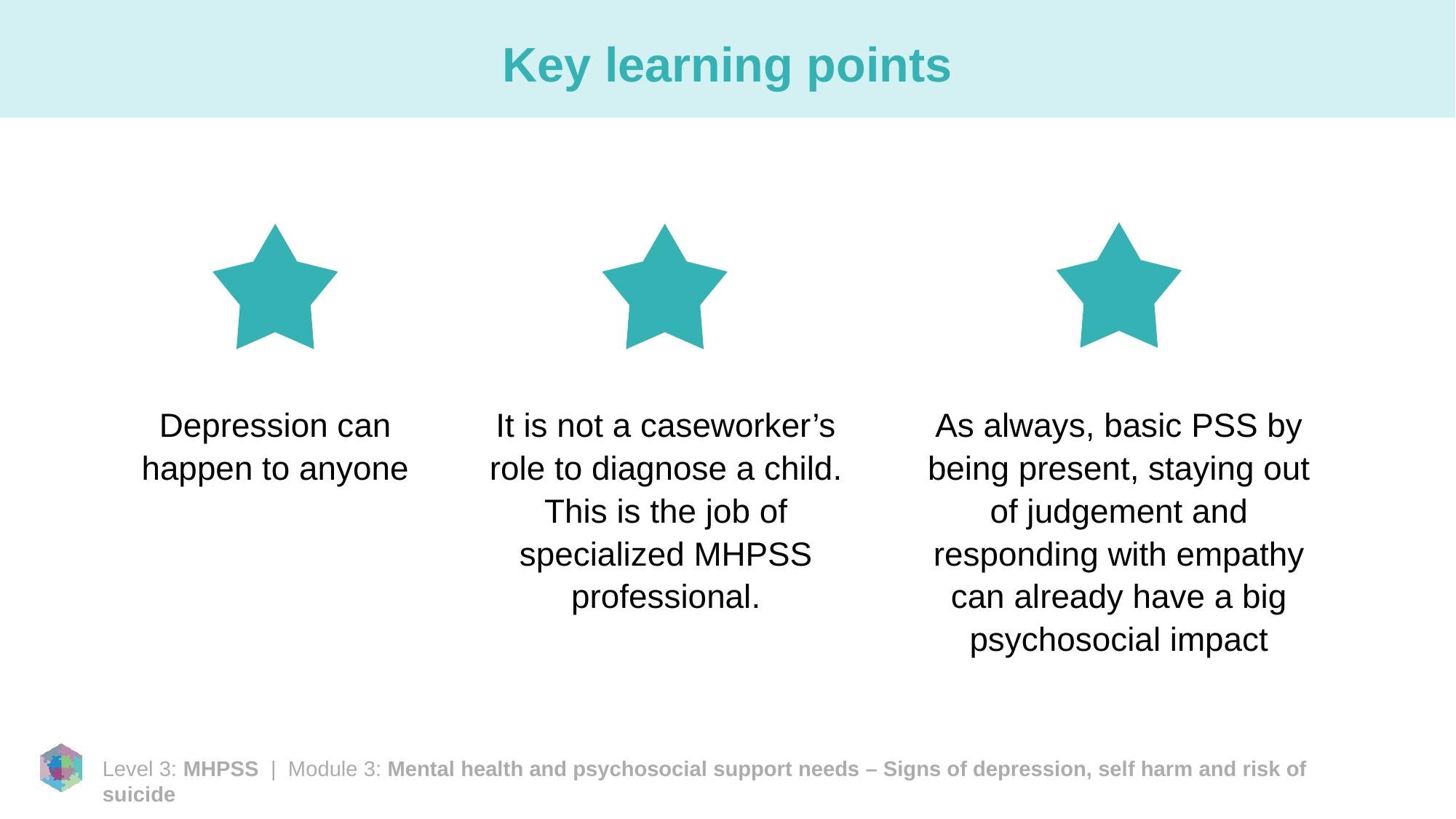

# Key learning points

Depression can happen to anyone
It is not a caseworker’s role to diagnose a child. This is the job of specialized MHPSS professional.
As always, basic PSS by being present, staying out of judgement and responding with empathy can already have a big psychosocial impact